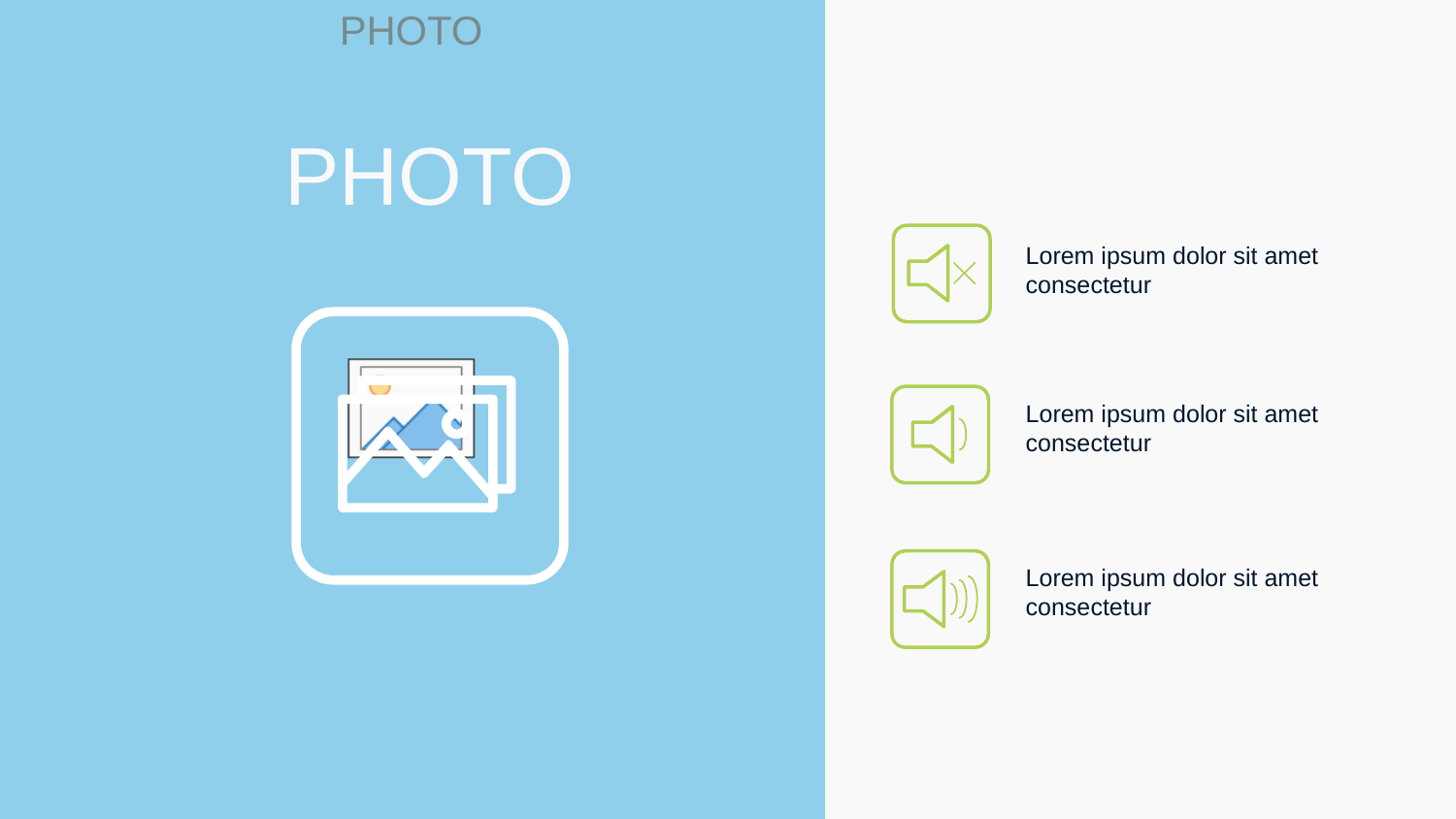

PHOTO

Lorem ipsum dolor sit amet consectetur

Lorem ipsum dolor sit amet consectetur

Lorem ipsum dolor sit amet consectetur